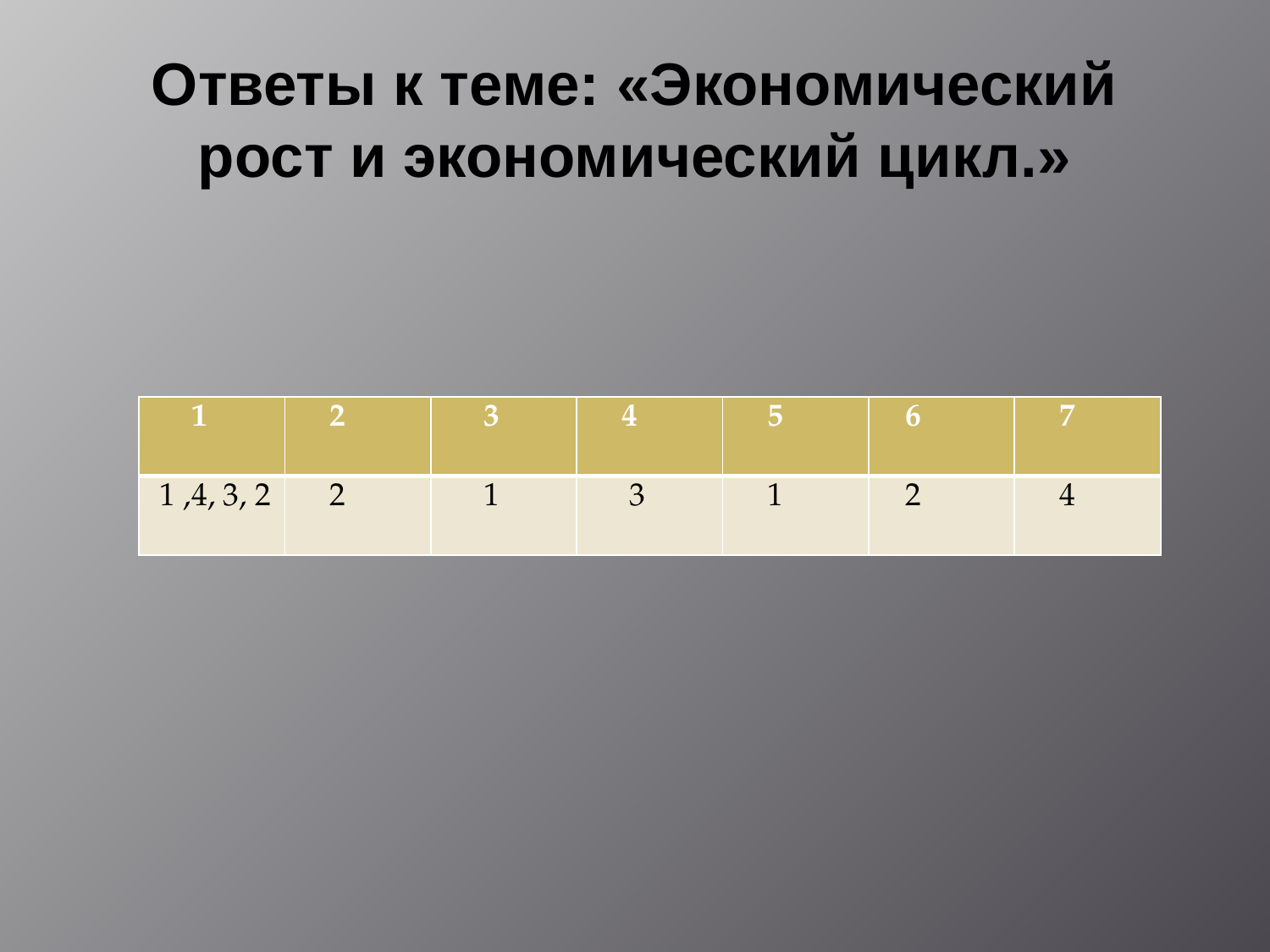

# Ответы к теме: «Экономический рост и экономический цикл.»

| 1 | 2 | 3 | 4 | 5 | 6 | 7 |
| --- | --- | --- | --- | --- | --- | --- |
| 1 ,4, 3, 2 | 2 | 1 | 3 | 1 | 2 | 4 |